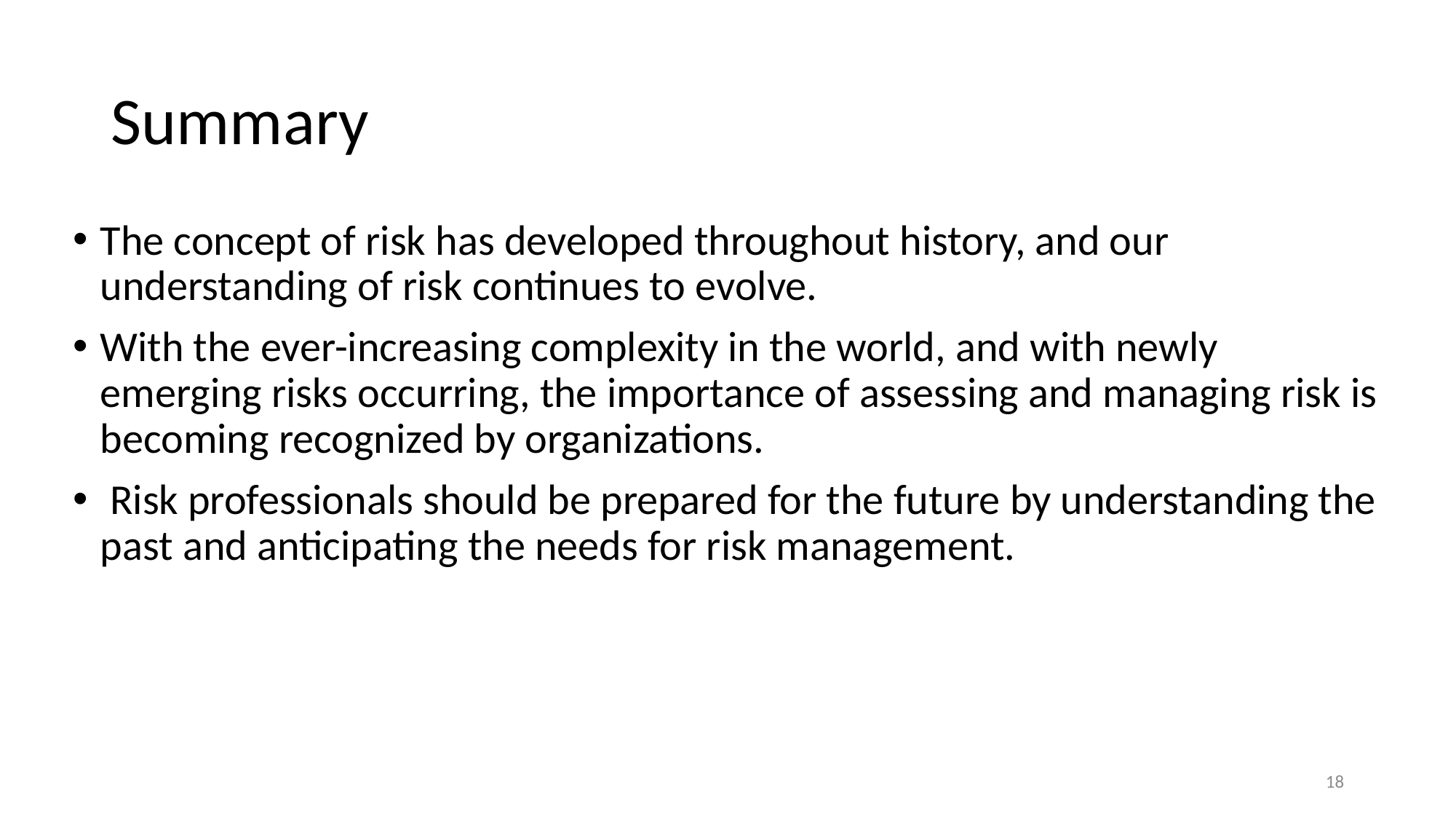

# Summary
The concept of risk has developed throughout history, and our understanding of risk continues to evolve.
With the ever-increasing complexity in the world, and with newly emerging risks occurring, the importance of assessing and managing risk is becoming recognized by organizations.
 Risk professionals should be prepared for the future by understanding the past and anticipating the needs for risk management.

18